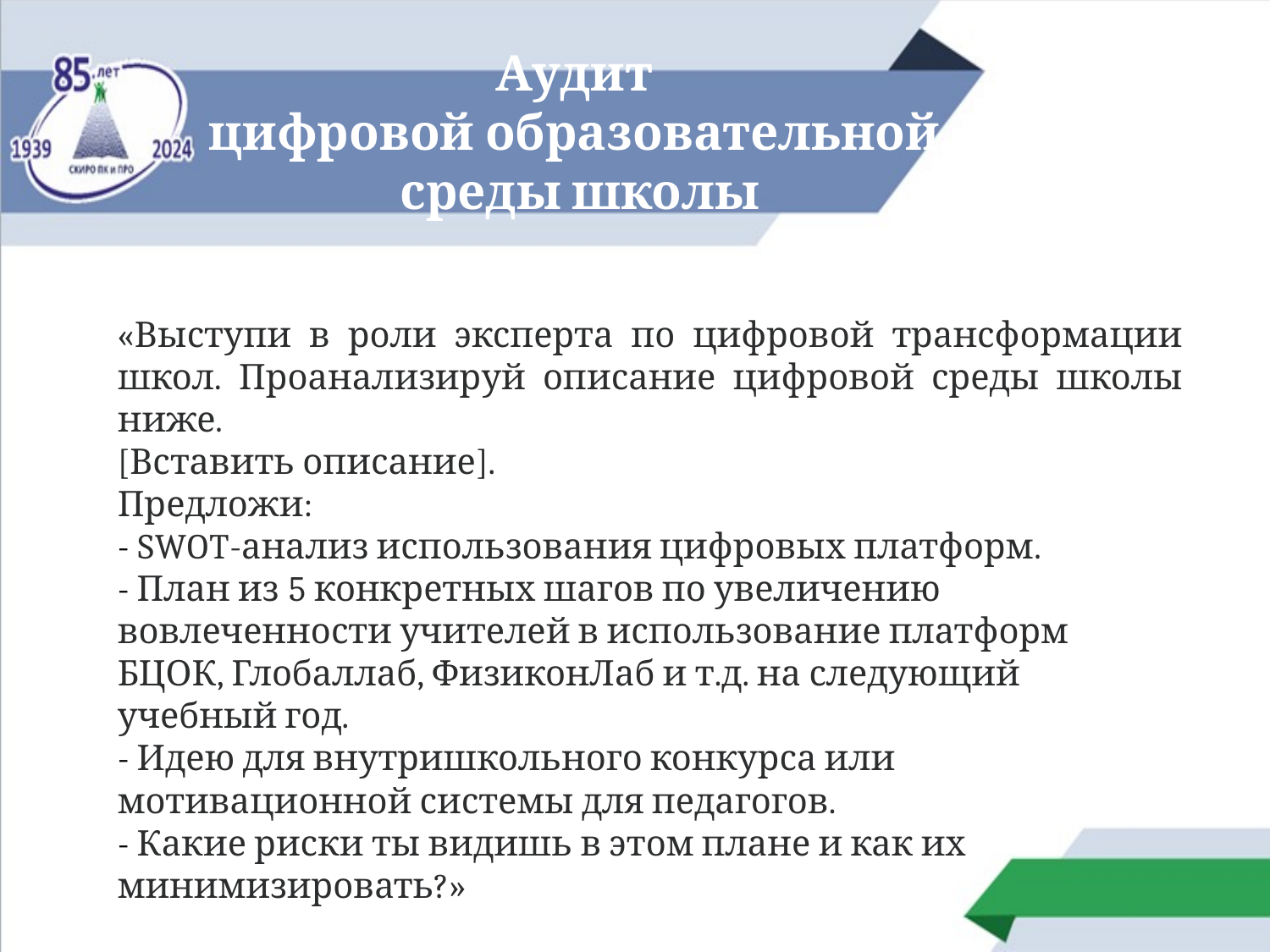

# Аудит цифровой образовательной среды школы
«Выступи в роли эксперта по цифровой трансформации школ. Проанализируй описание цифровой среды школы ниже.
[Вставить описание].
Предложи:
- SWOT-анализ использования цифровых платформ.
- План из 5 конкретных шагов по увеличению вовлеченности учителей в использование платформ БЦОК, Глобаллаб, ФизиконЛаб и т.д. на следующий учебный год.
- Идею для внутришкольного конкурса или мотивационной системы для педагогов.
- Какие риски ты видишь в этом плане и как их минимизировать?»